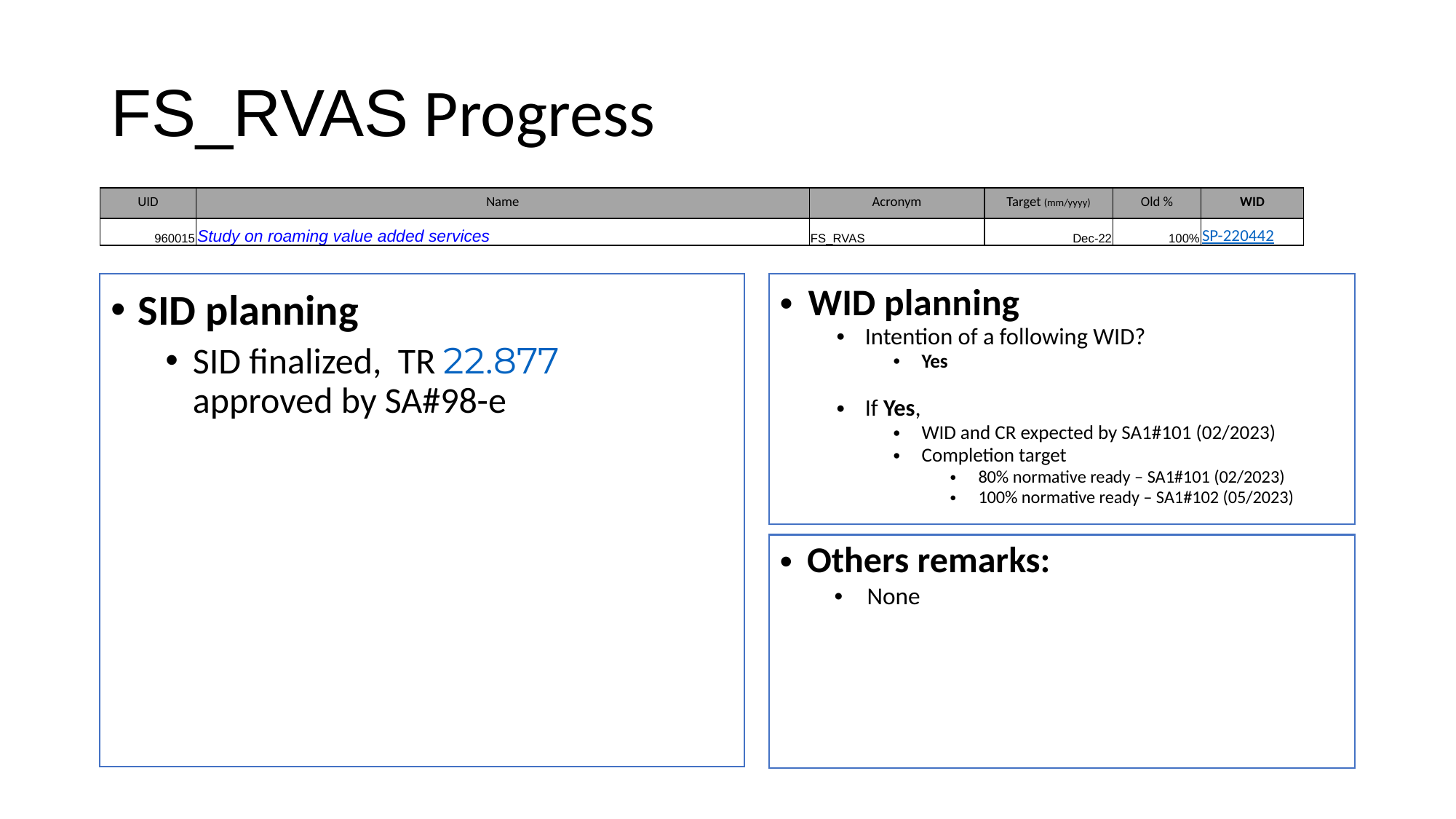

# FS_RVAS Progress
| UID | Name | Acronym | Target (mm/yyyy) | Old % | WID |
| --- | --- | --- | --- | --- | --- |
| 960015 | Study on roaming value added services | FS\_RVAS | Dec-22 | 100% | SP-220442 |

SID planning
SID finalized,  TR 22.877 approved by SA#98-e

WID planning
Intention of a following WID?
Yes

If Yes,
WID and CR expected by SA1#101 (02/2023)
Completion target
80% normative ready – SA1#101 (02/2023)
100% normative ready – SA1#102 (05/2023)

Others remarks:
 None